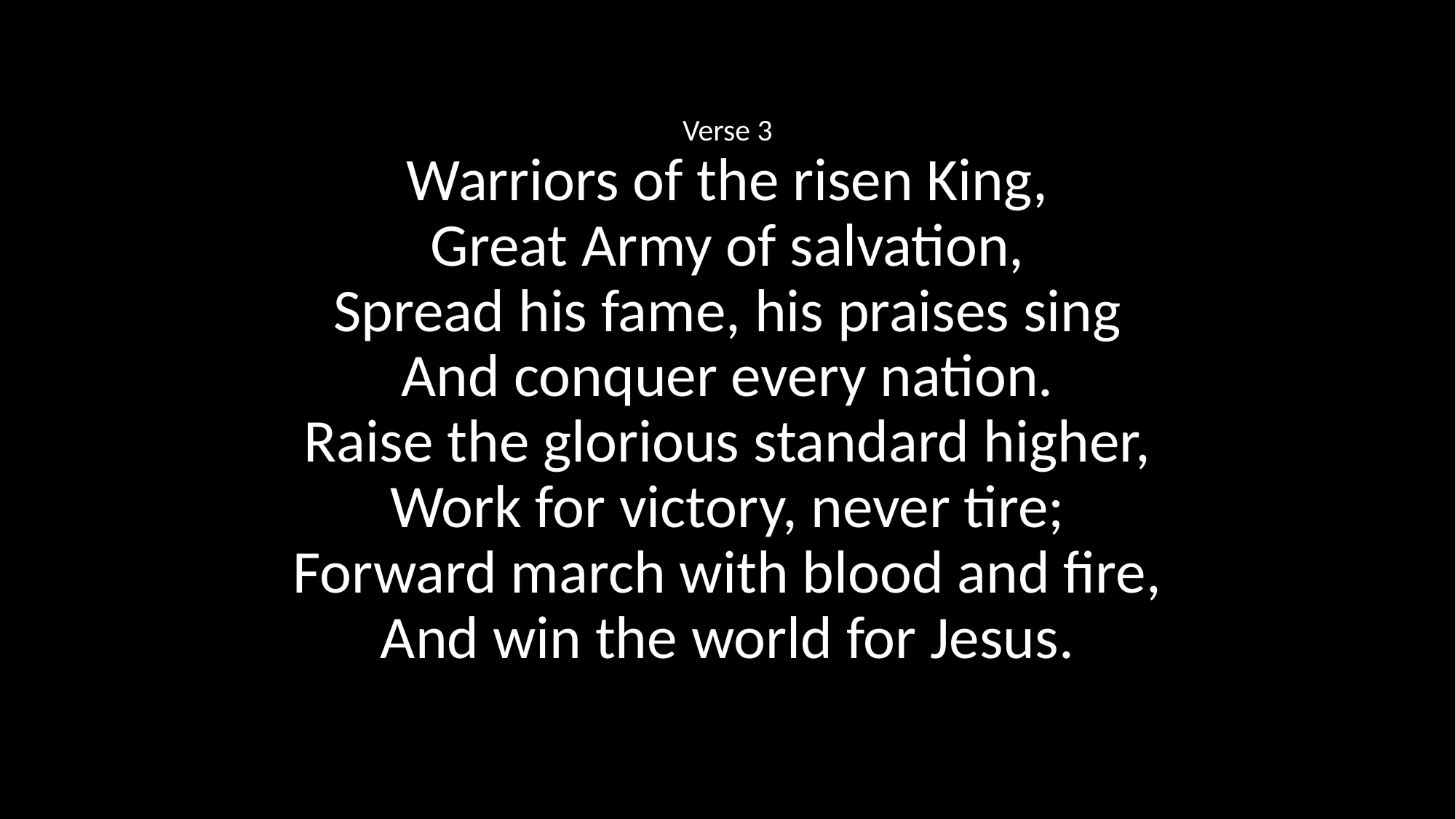

Verse 3
Warriors of the risen King,
Great Army of salvation,
Spread his fame, his praises sing
And conquer every nation.
Raise the glorious standard higher,
Work for victory, never tire;
Forward march with blood and fire,
And win the world for Jesus.